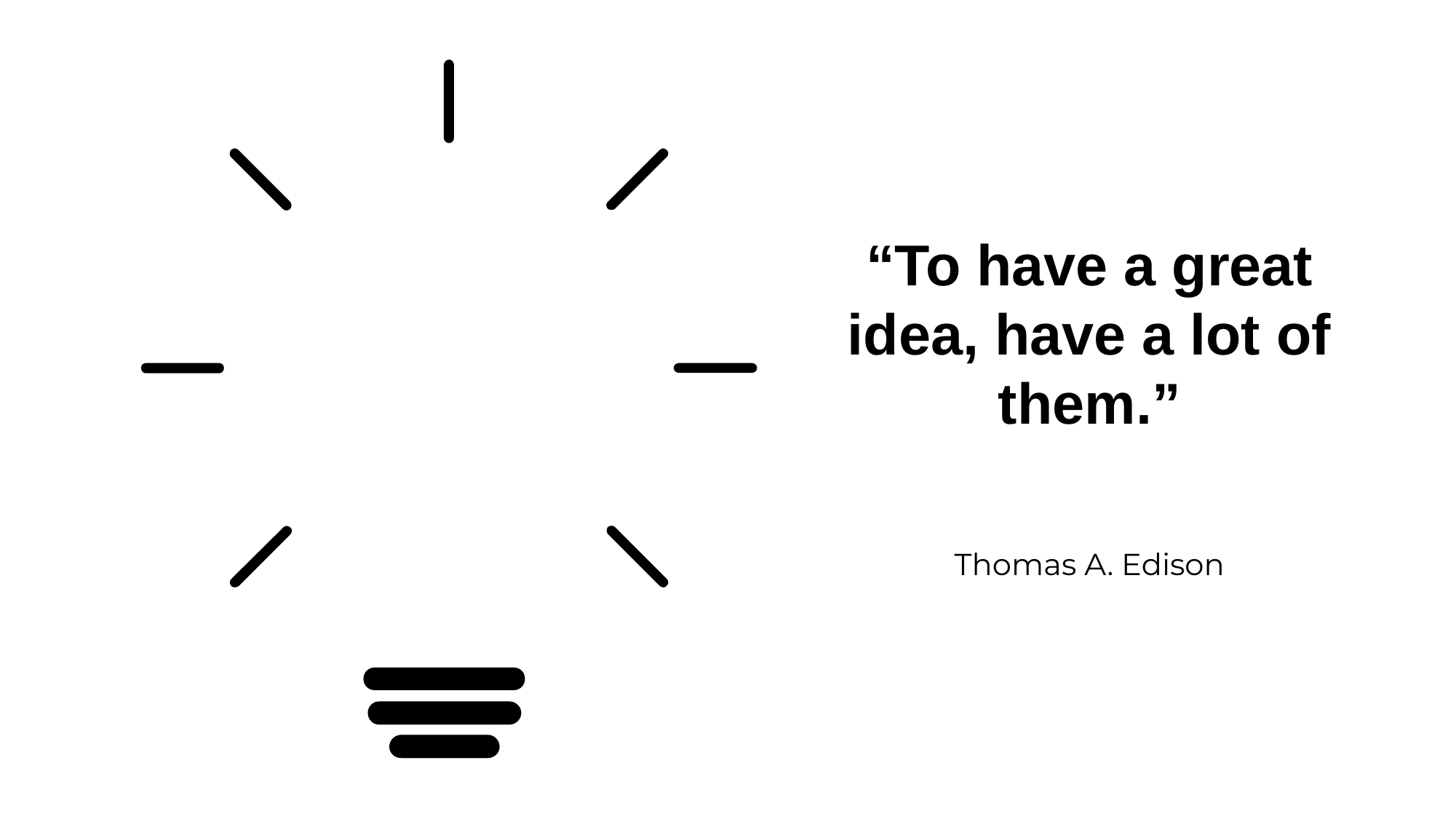

“To have a great idea, have a lot of them.”

Thomas A. Edison